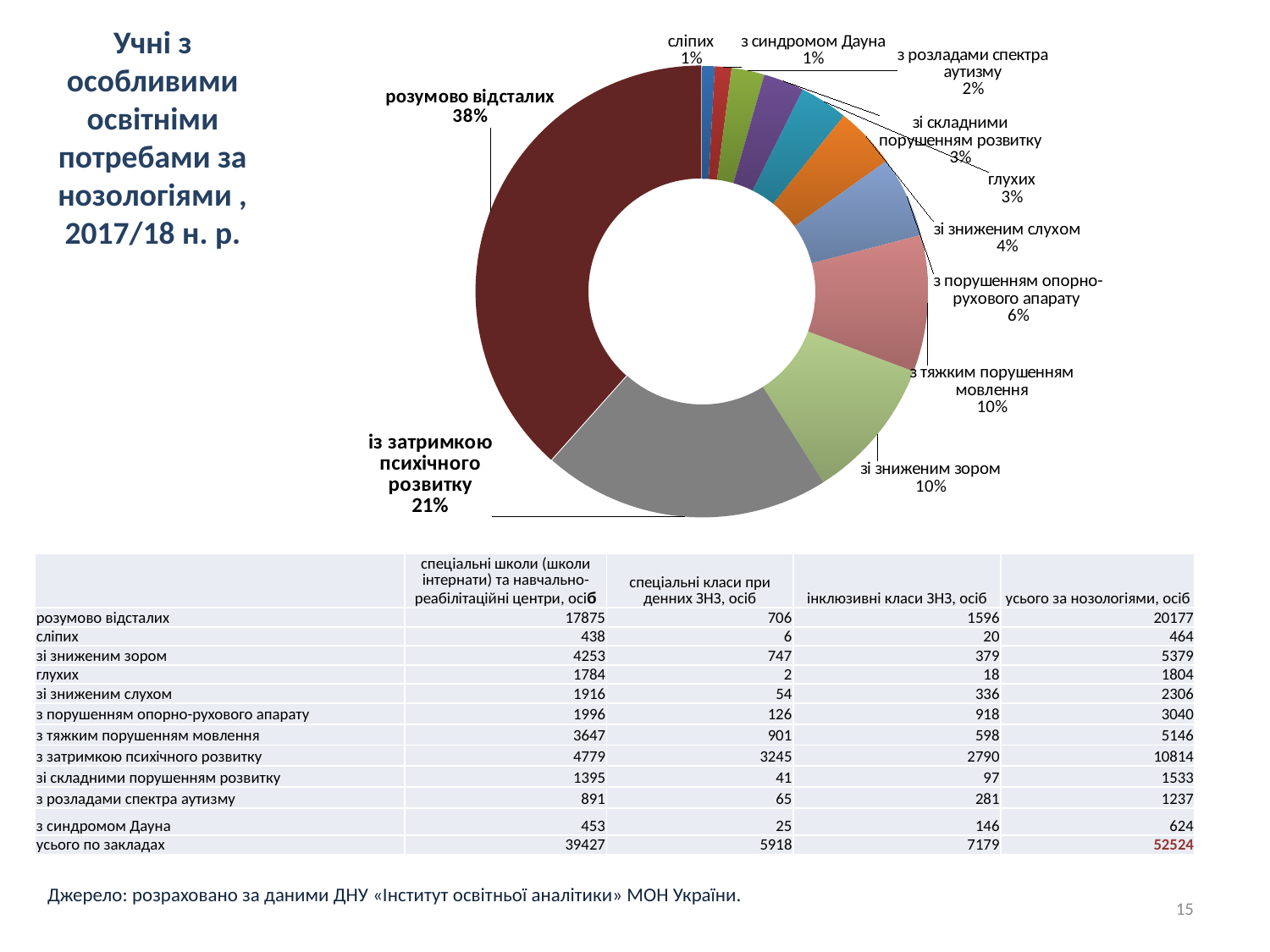

Учні з особливими освітніми потребами за нозологіями , 2017/18 н. р.

### Chart

| Category |  |
|---|---|
| сліпих | 0.883405681212398 |
| з синдромом Дауна | 1.1880283299063286 |
| з розладами спектра аутизму | 2.3551138527149496 |
| зі складними порушенням розвитку | 2.9186657527987205 |
| глухих | 3.434620364024065 |
| зі зниженим слухом | 4.390373924301272 |
| з порушенням опорно-рухового апарату  | 5.787830325184677 |
| з тяжким порушенням мовлення | 9.797425938618536 |
| зі зниженим зором | 10.241032670779072 |
| з затримкою психічного розвитку | 20.58868326860102 |
| розумово відсталих | 38.41481989185896 |
|  | спеціальні школи (школи інтернати) та навчально-реабілітаційні центри, осіб | спеціальні класи при денних ЗНЗ, осіб | інклюзивні класи ЗНЗ, осіб | усього за нозологіями, осіб |
| --- | --- | --- | --- | --- |
| розумово відсталих | 17875 | 706 | 1596 | 20177 |
| сліпих | 438 | 6 | 20 | 464 |
| зі зниженим зором | 4253 | 747 | 379 | 5379 |
| глухих | 1784 | 2 | 18 | 1804 |
| зі зниженим слухом | 1916 | 54 | 336 | 2306 |
| з порушенням опорно-рухового апарату | 1996 | 126 | 918 | 3040 |
| з тяжким порушенням мовлення | 3647 | 901 | 598 | 5146 |
| з затримкою психічного розвитку | 4779 | 3245 | 2790 | 10814 |
| зі складними порушенням розвитку | 1395 | 41 | 97 | 1533 |
| з розладами спектра аутизму | 891 | 65 | 281 | 1237 |
| з синдромом Дауна | 453 | 25 | 146 | 624 |
| усього по закладах | 39427 | 5918 | 7179 | 52524 |
Джерело: розраховано за даними ДНУ «Інститут освітньої аналітики» МОН України.
15